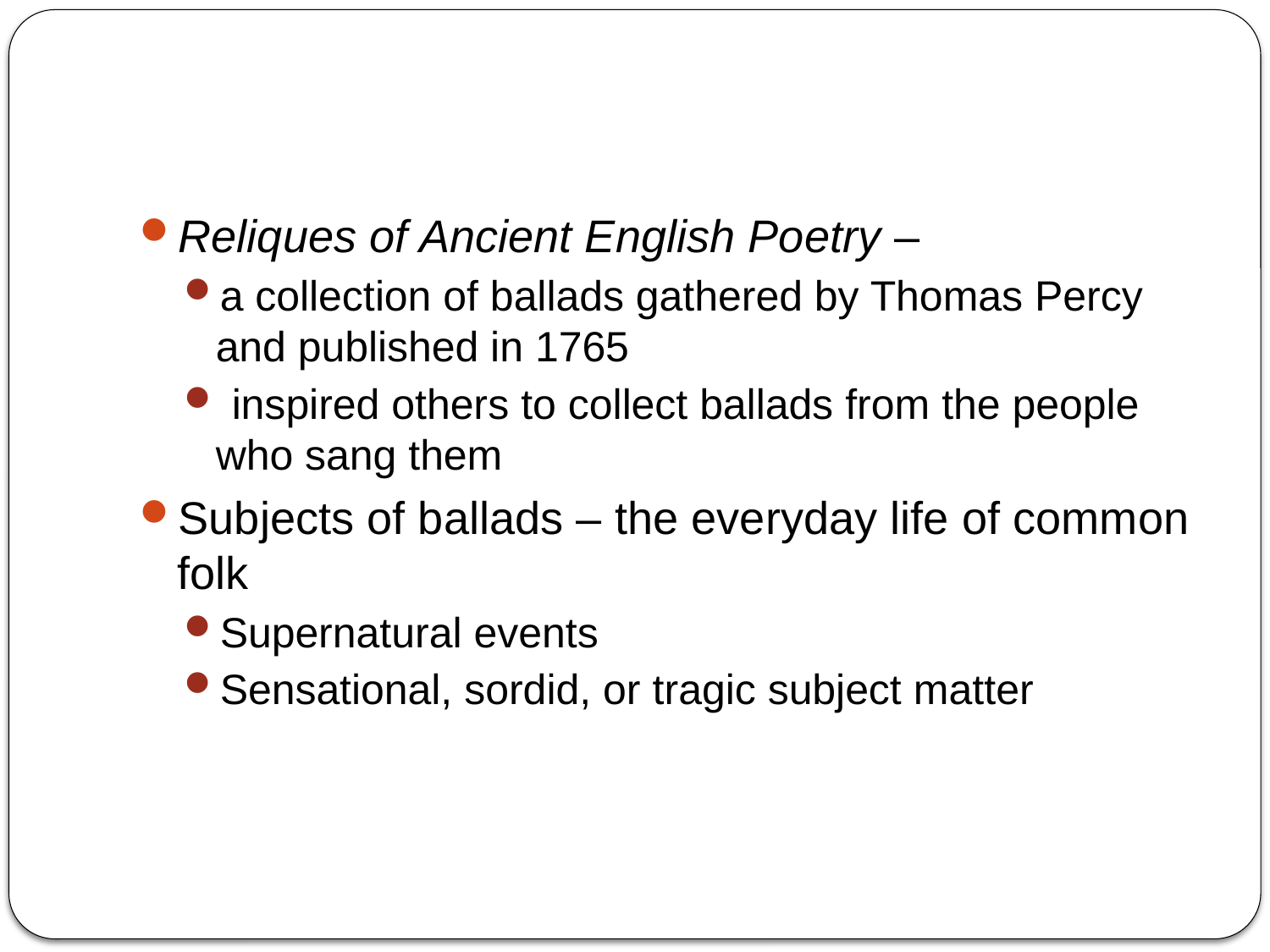

Reliques of Ancient English Poetry –
a collection of ballads gathered by Thomas Percy and published in 1765
 inspired others to collect ballads from the people who sang them
Subjects of ballads – the everyday life of common folk
Supernatural events
Sensational, sordid, or tragic subject matter